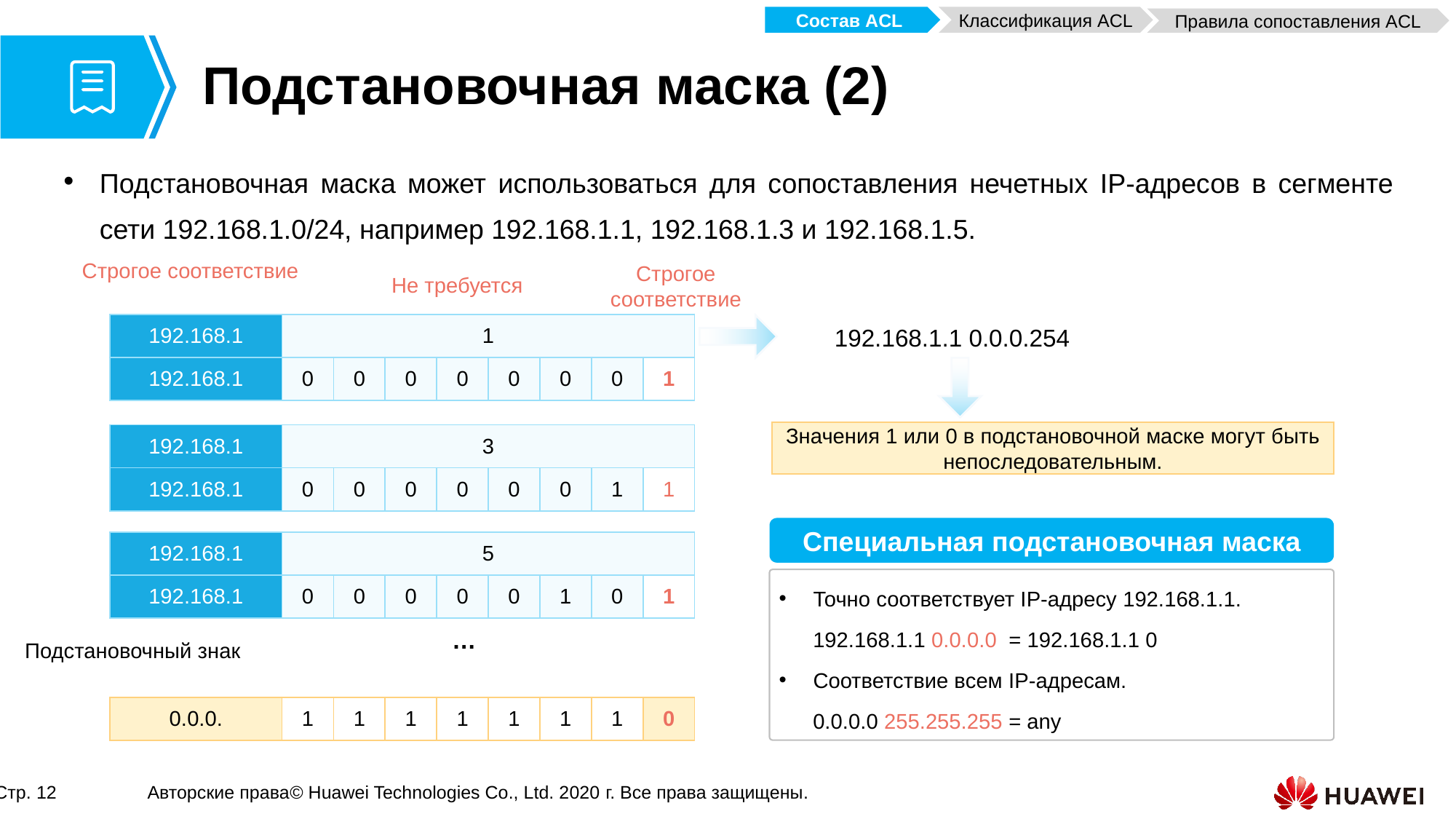

Состав ACL
Классификация ACL
Правила сопоставления ACL
# Подстановочная маска (2)
Подстановочная маска может использоваться для сопоставления нечетных IP-адресов в сегменте сети 192.168.1.0/24, например 192.168.1.1, 192.168.1.3 и 192.168.1.5.
Строгое соответствие
Строгое соответствие
Не требуется
192.168.1.1 0.0.0.254
| 192.168.1 | 1 |  |  |  |  |  |  |  |
| --- | --- | --- | --- | --- | --- | --- | --- | --- |
| 192.168.1 | 0 | 0 | 0 | 0 | 0 | 0 | 0 | 1 |

Значения 1 или 0 в подстановочной маске могут быть непоследовательным.
| 192.168.1 | 3 |  |  |  |  |  |  |  |
| --- | --- | --- | --- | --- | --- | --- | --- | --- |
| 192.168.1 | 0 | 0 | 0 | 0 | 0 | 0 | 1 | 1 |
Специальная подстановочная маска
| 192.168.1 | 5 |  |  |  |  |  |  |  |
| --- | --- | --- | --- | --- | --- | --- | --- | --- |
| 192.168.1 | 0 | 0 | 0 | 0 | 0 | 1 | 0 | 1 |
Точно соответствует IP-адресу 192.168.1.1.
192.168.1.1 0.0.0.0  = 192.168.1.1 0
Соответствие всем IP-адресам.
0.0.0.0 255.255.255 = any
…
Подстановочный знак
| 0.0.0. | 1 | 1 | 1 | 1 | 1 | 1 | 1 | 0 |
| --- | --- | --- | --- | --- | --- | --- | --- | --- |